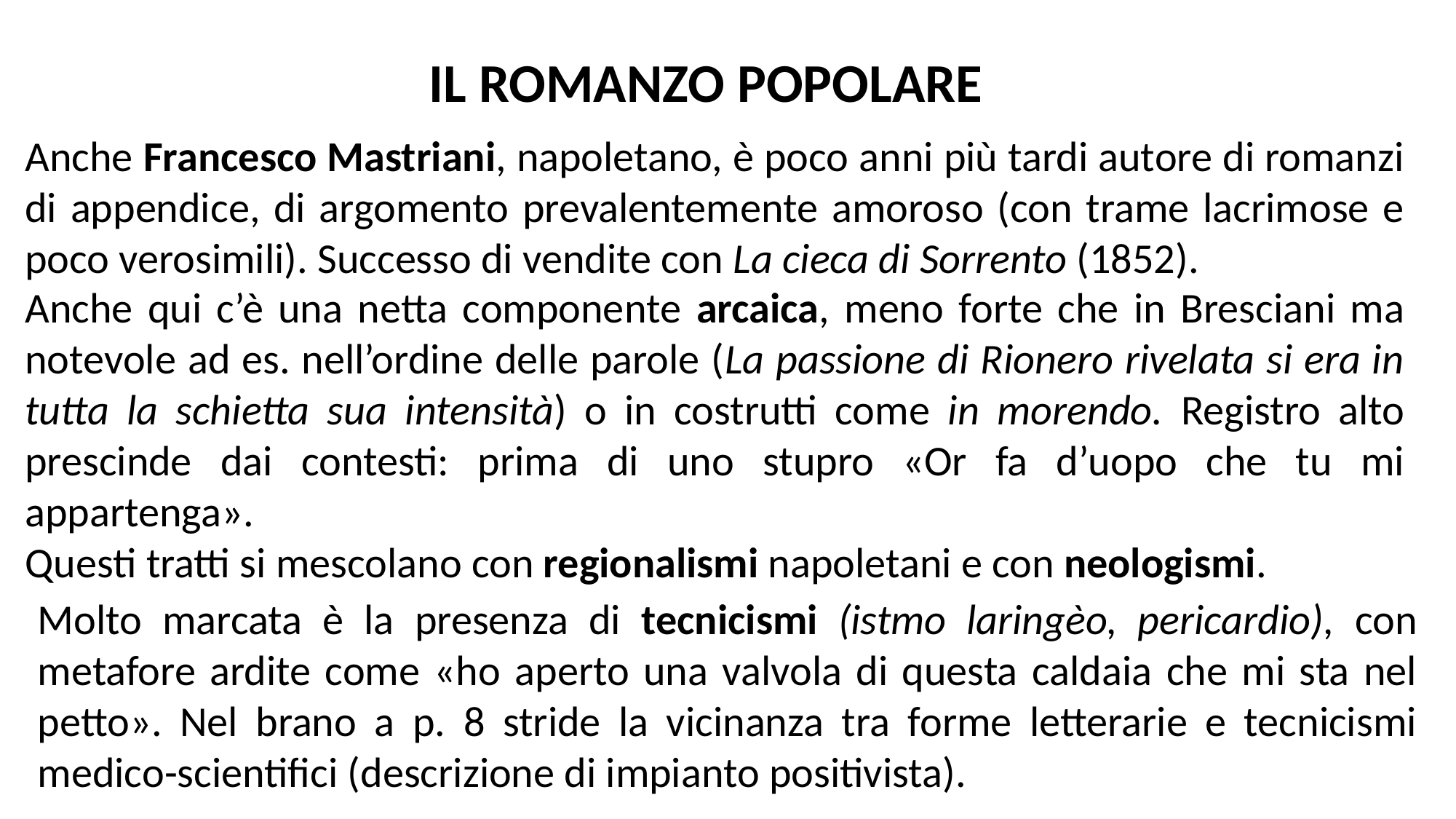

IL ROMANZO POPOLARE
Anche Francesco Mastriani, napoletano, è poco anni più tardi autore di romanzi di appendice, di argomento prevalentemente amoroso (con trame lacrimose e poco verosimili). Successo di vendite con La cieca di Sorrento (1852).
Anche qui c’è una netta componente arcaica, meno forte che in Bresciani ma notevole ad es. nell’ordine delle parole (La passione di Rionero rivelata si era in tutta la schietta sua intensità) o in costrutti come in morendo. Registro alto prescinde dai contesti: prima di uno stupro «Or fa d’uopo che tu mi appartenga».
Questi tratti si mescolano con regionalismi napoletani e con neologismi.
Molto marcata è la presenza di tecnicismi (istmo laringèo, pericardio), con metafore ardite come «ho aperto una valvola di questa caldaia che mi sta nel petto». Nel brano a p. 8 stride la vicinanza tra forme letterarie e tecnicismi medico-scientifici (descrizione di impianto positivista).